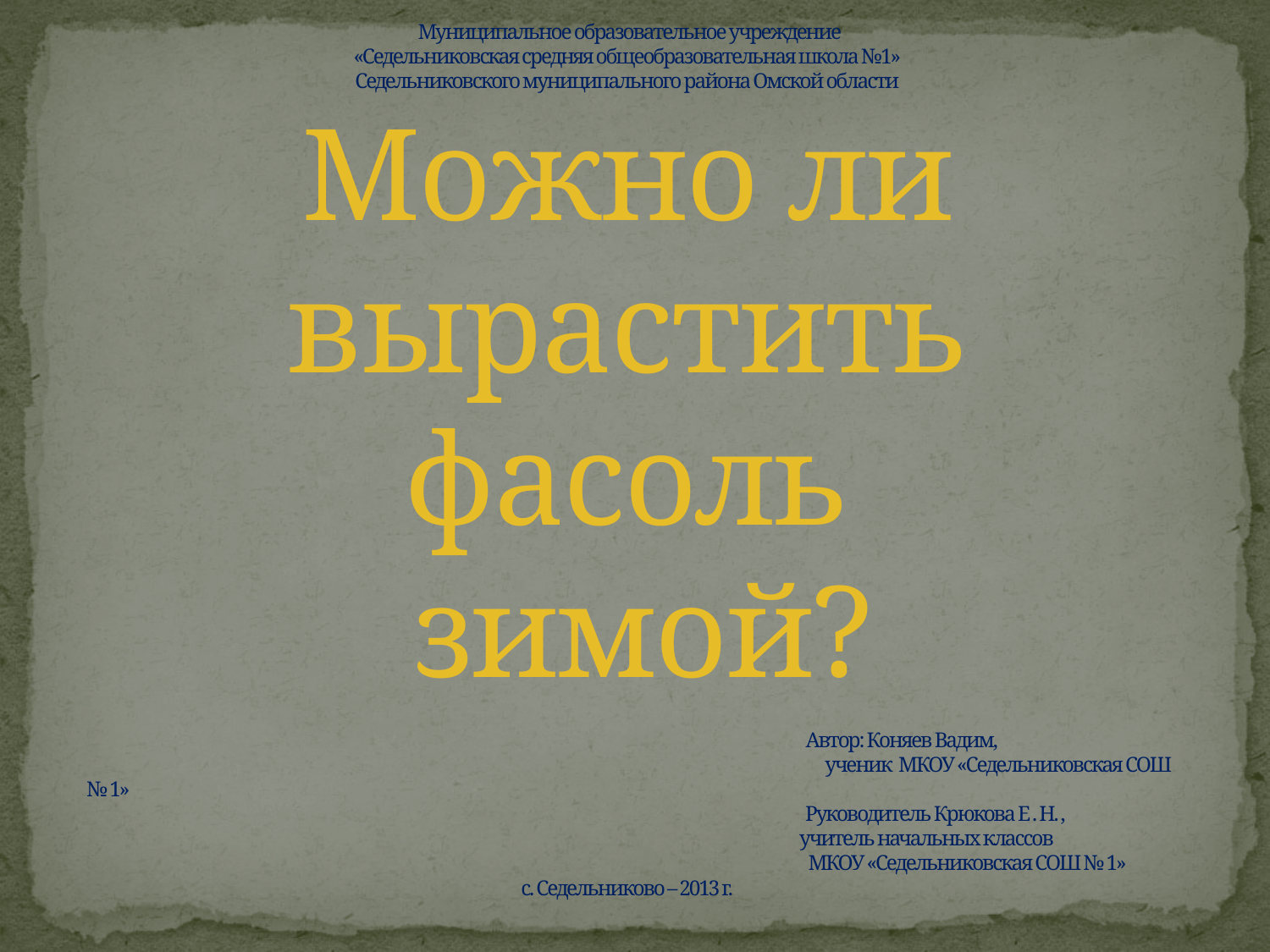

# Муниципальное образовательное учреждение «Седельниковская средняя общеобразовательная школа №1» Седельниковского муниципального района Омской области Можно ли вырастить фасоль зимой? Автор: Коняев Вадим, ученик  МКОУ «Седельниковская СОШ № 1» Руководитель Крюкова Е . Н. , учитель начальных классов МКОУ «Седельниковская СОШ № 1» с. Седельниково – 2013 г.